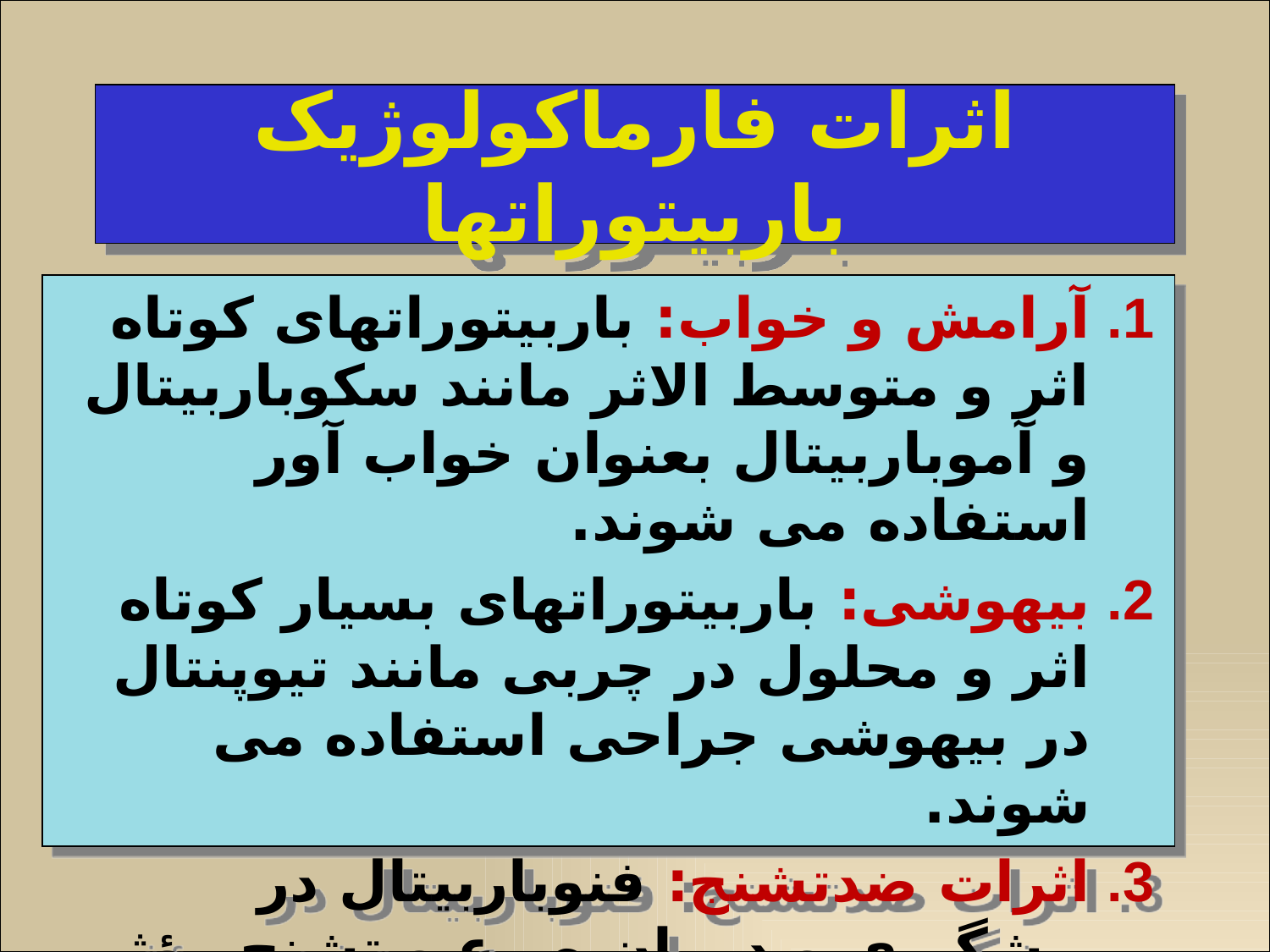

# اثرات فارماکولوژیک باربیتوراتها
آرامش و خواب: باربیتوراتهای کوتاه اثر و متوسط الاثر مانند سکوباربیتال و آموباربیتال بعنوان خواب آور استفاده می شوند.
بیهوشی: باربیتوراتهای بسیار کوتاه اثر و محلول در چربی مانند تیوپنتال در بیهوشی جراحی استفاده می شوند.
اثرات ضدتشنج: فنوباربیتال در پیشگیری و درمان صرع و تشنج مؤثر است.